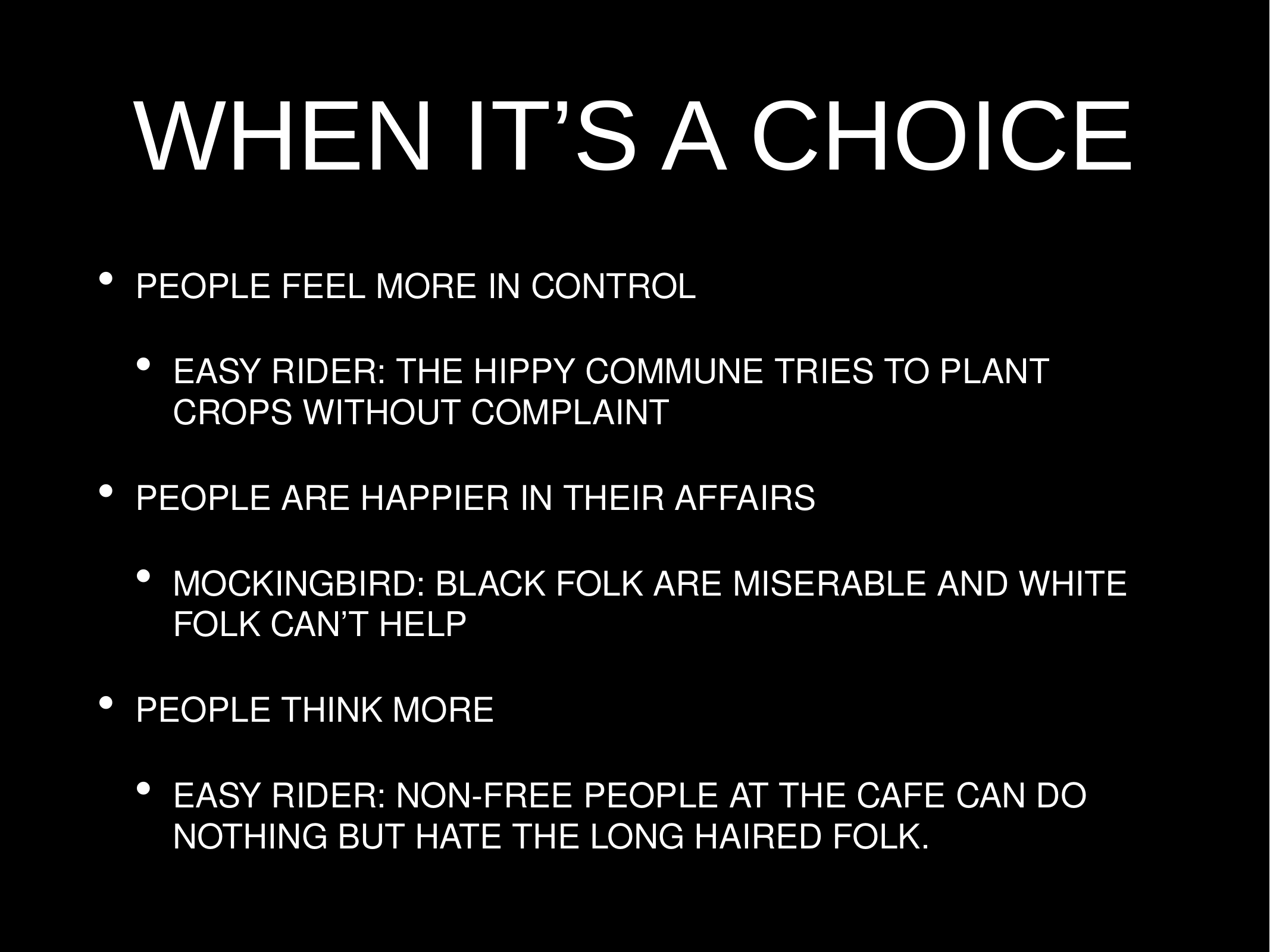

# WHEN IT’S A CHOICE
PEOPLE FEEL MORE IN CONTROL
EASY RIDER: THE HIPPY COMMUNE TRIES TO PLANT CROPS WITHOUT COMPLAINT
PEOPLE ARE HAPPIER IN THEIR AFFAIRS
MOCKINGBIRD: BLACK FOLK ARE MISERABLE AND WHITE FOLK CAN’T HELP
PEOPLE THINK MORE
EASY RIDER: NON-FREE PEOPLE AT THE CAFE CAN DO NOTHING BUT HATE THE LONG HAIRED FOLK.